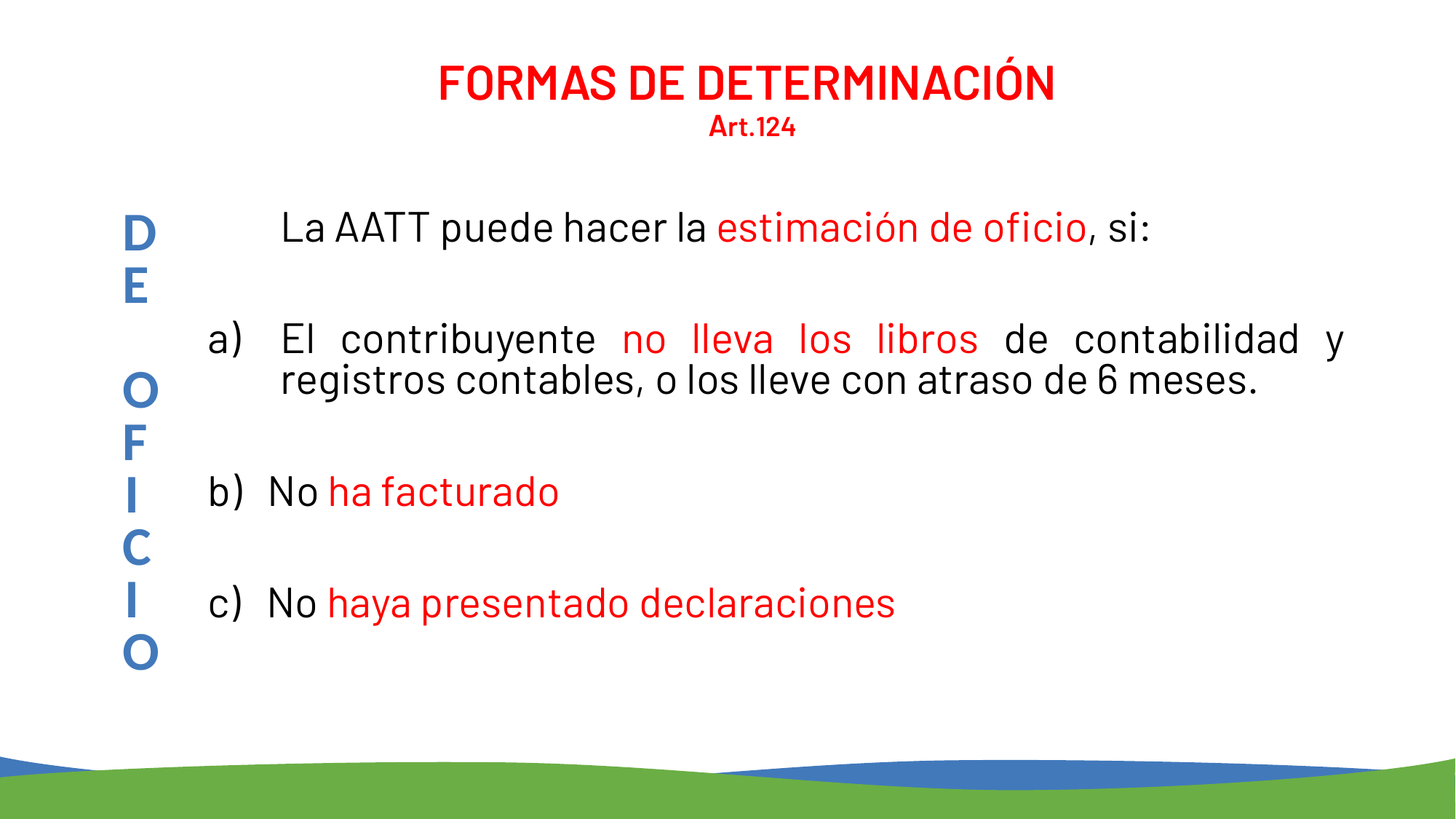

FORMAS DE DETERMINACIÓN
Art.124
DE
 OF
I
C
IO
	La AATT puede hacer la estimación de oficio, si:

El contribuyente no lleva los libros de contabilidad y registros contables, o los lleve con atraso de 6 meses.

b)   No ha facturado

c)   No haya presentado declaraciones